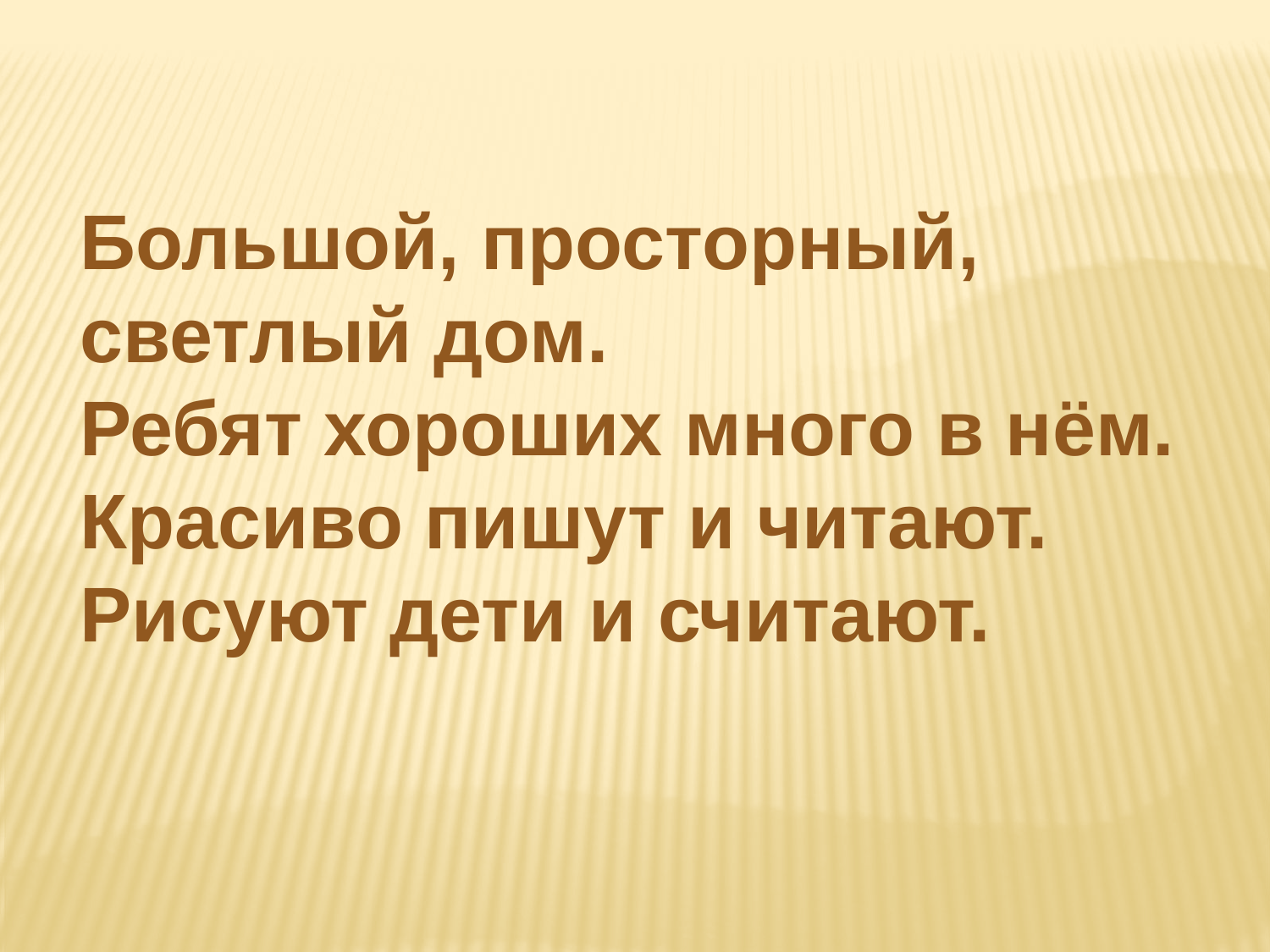

Большой, просторный,
светлый дом.
Ребят хороших много в нём.
Красиво пишут и читают.
Рисуют дети и считают.